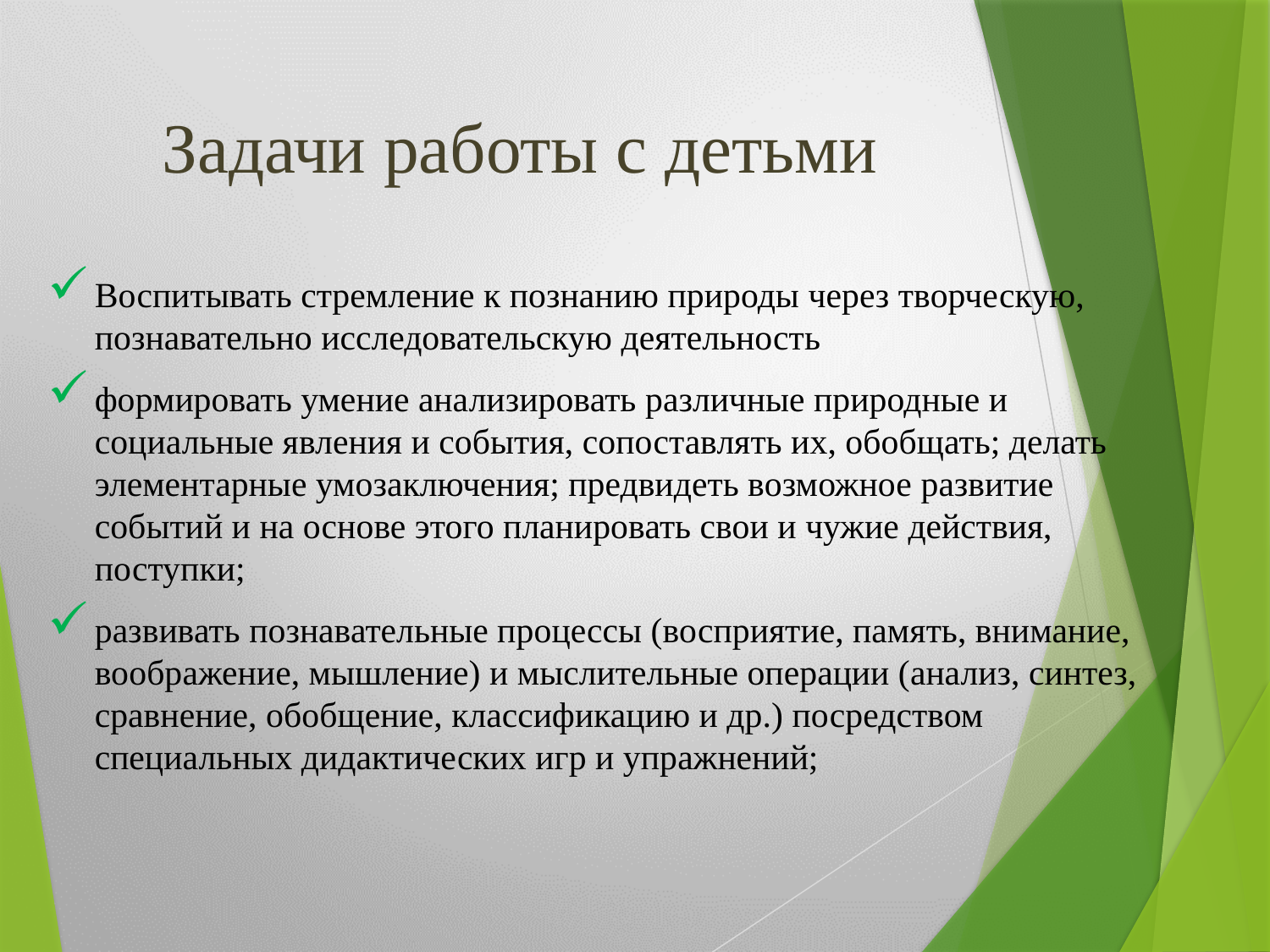

Задачи работы с детьми
Воспитывать стремление к познанию природы через творческую, познавательно исследовательскую деятельность
формировать умение анализировать различные природные и социальные явления и события, сопоставлять их, обобщать; делать элементарные умозаключения; предвидеть возможное развитие событий и на основе этого планировать свои и чужие действия, поступки;
развивать познавательные процессы (восприятие, память, внимание, воображение, мышление) и мыслительные операции (анализ, синтез, сравнение, обобщение, классификацию и др.) посредством специальных дидактических игр и упражнений;